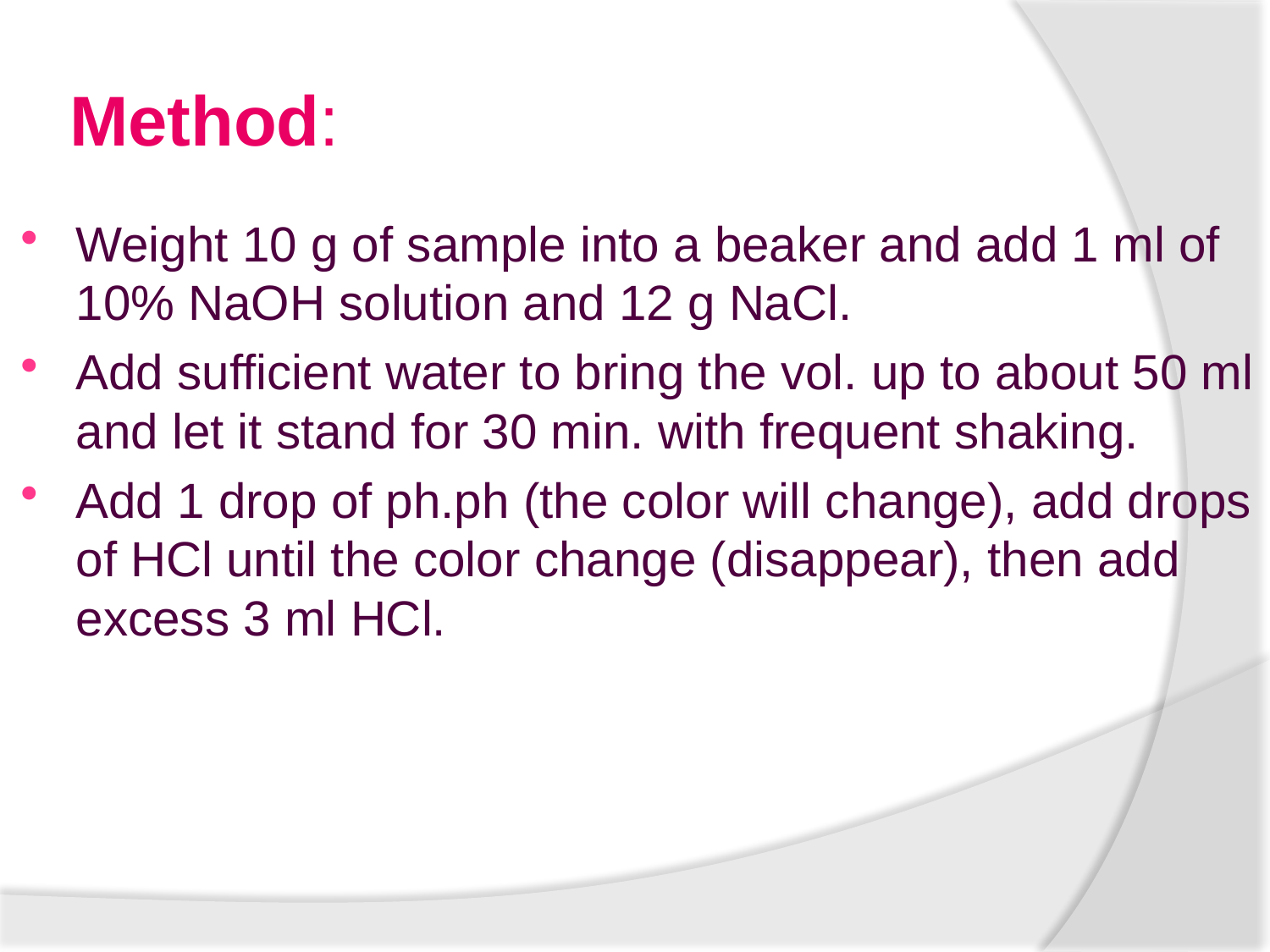

# Method:
Weight 10 g of sample into a beaker and add 1 ml of 10% NaOH solution and 12 g NaCl.
Add sufficient water to bring the vol. up to about 50 ml and let it stand for 30 min. with frequent shaking.
Add 1 drop of ph.ph (the color will change), add drops of HCl until the color change (disappear), then add excess 3 ml HCl.